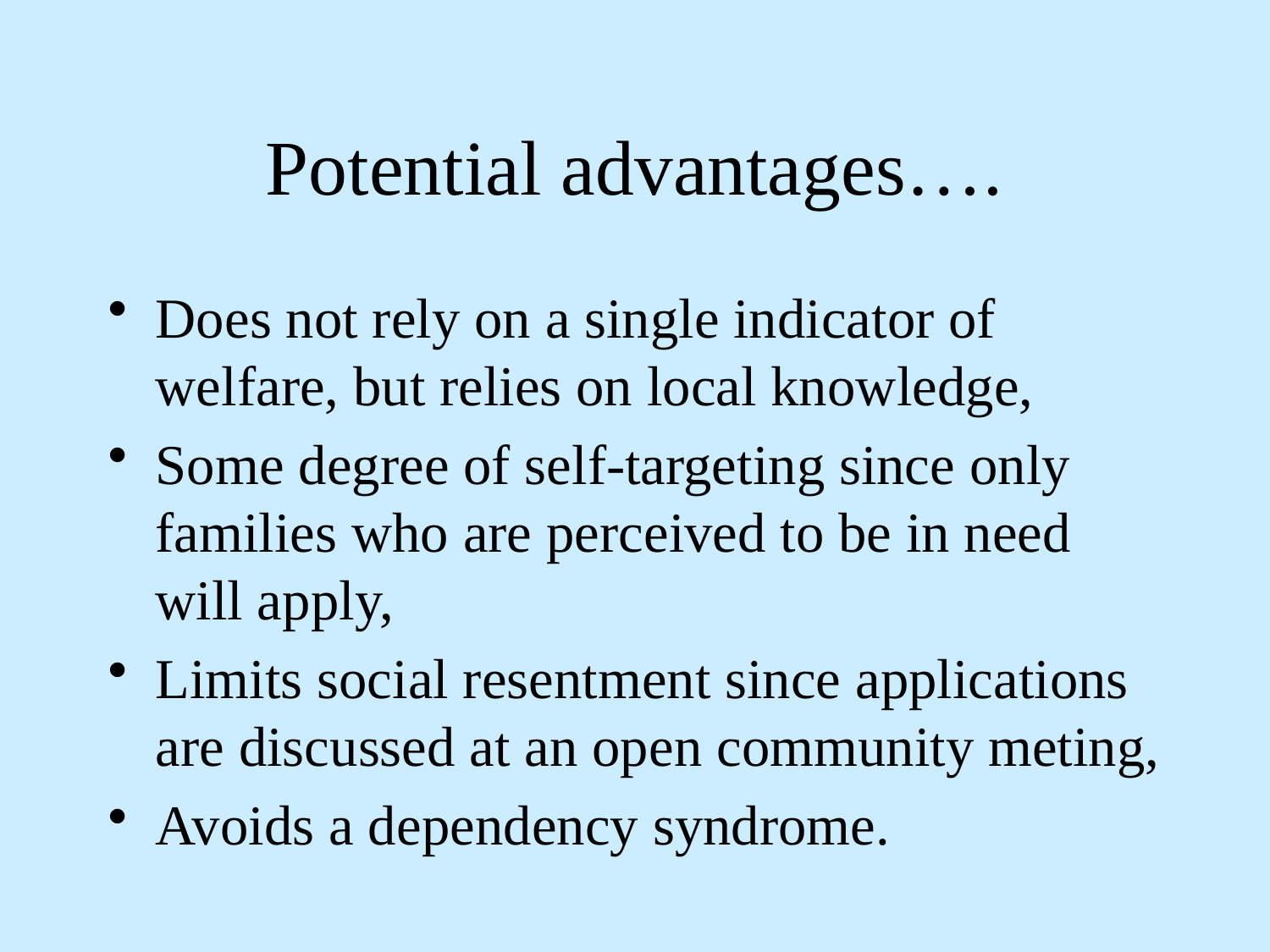

# Potential advantages….
Does not rely on a single indicator of welfare, but relies on local knowledge,
Some degree of self-targeting since only families who are perceived to be in need will apply,
Limits social resentment since applications are discussed at an open community meting,
Avoids a dependency syndrome.